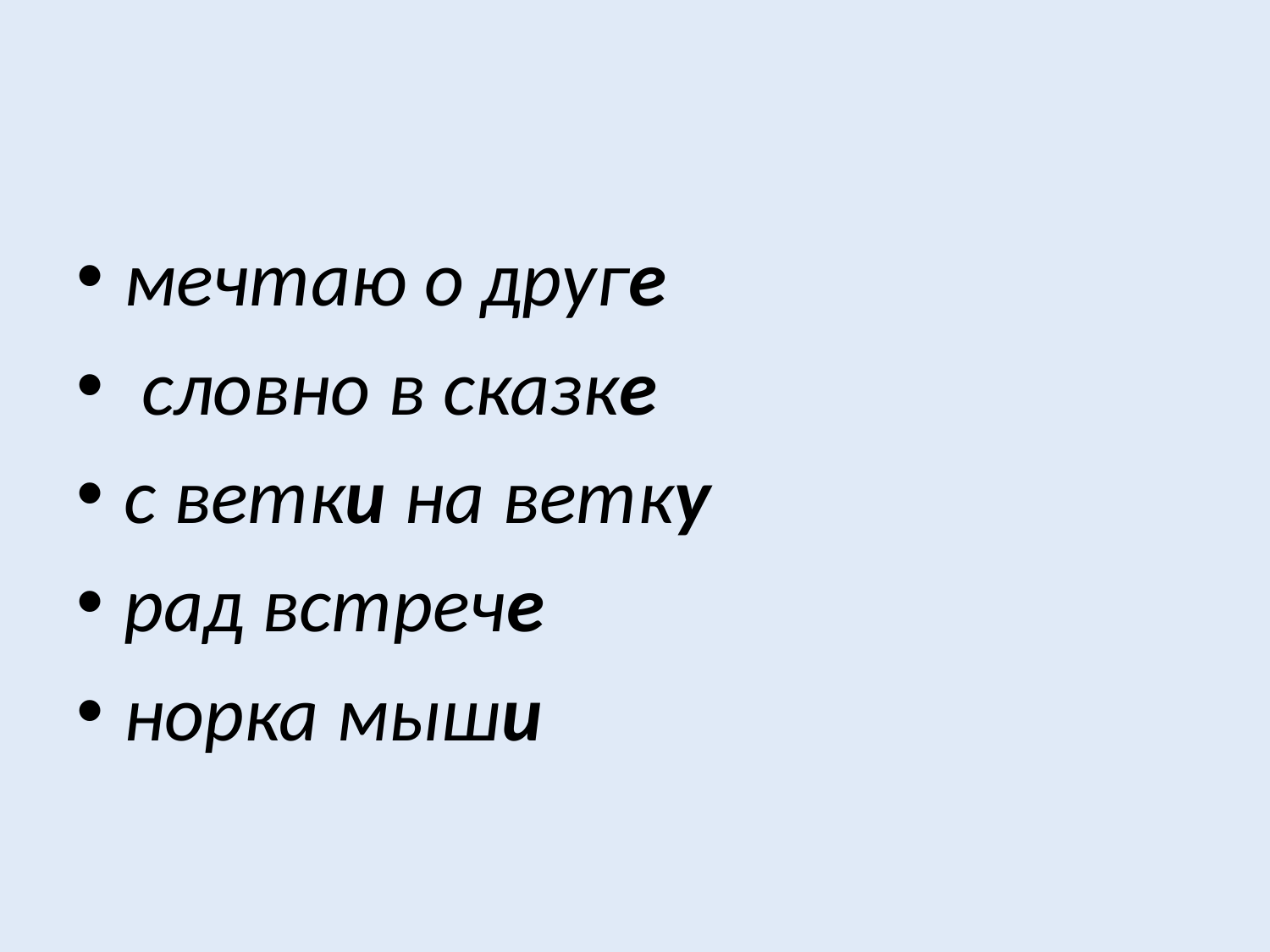

#
мечтаю о друге
 словно в сказке
с ветки на ветку
рад встрече
норка мыши